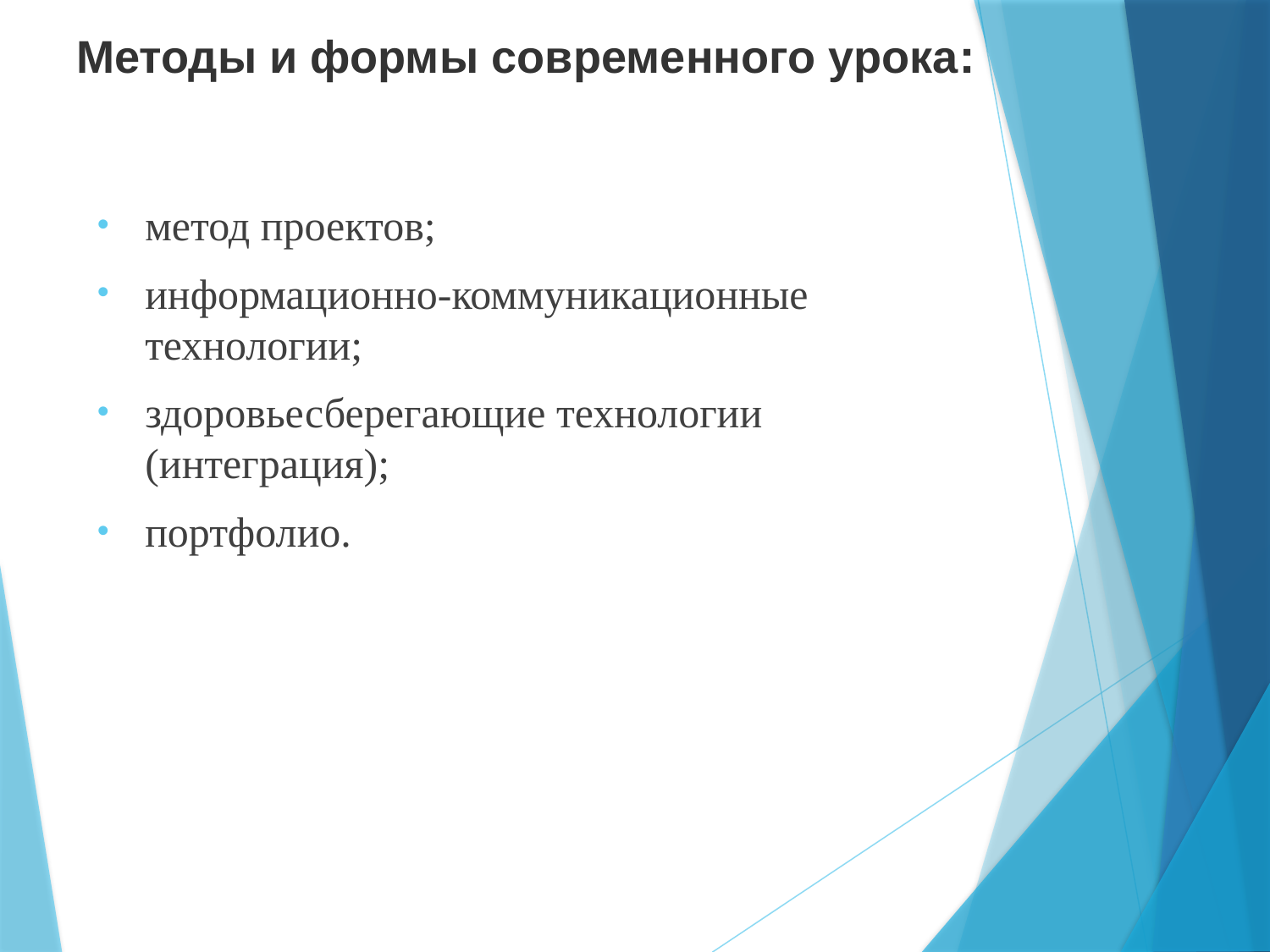

# Методы и формы современного урока:

метод проектов;
информационно-коммуникационные технологии;
здоровьесберегающие технологии (интеграция);
портфолио.